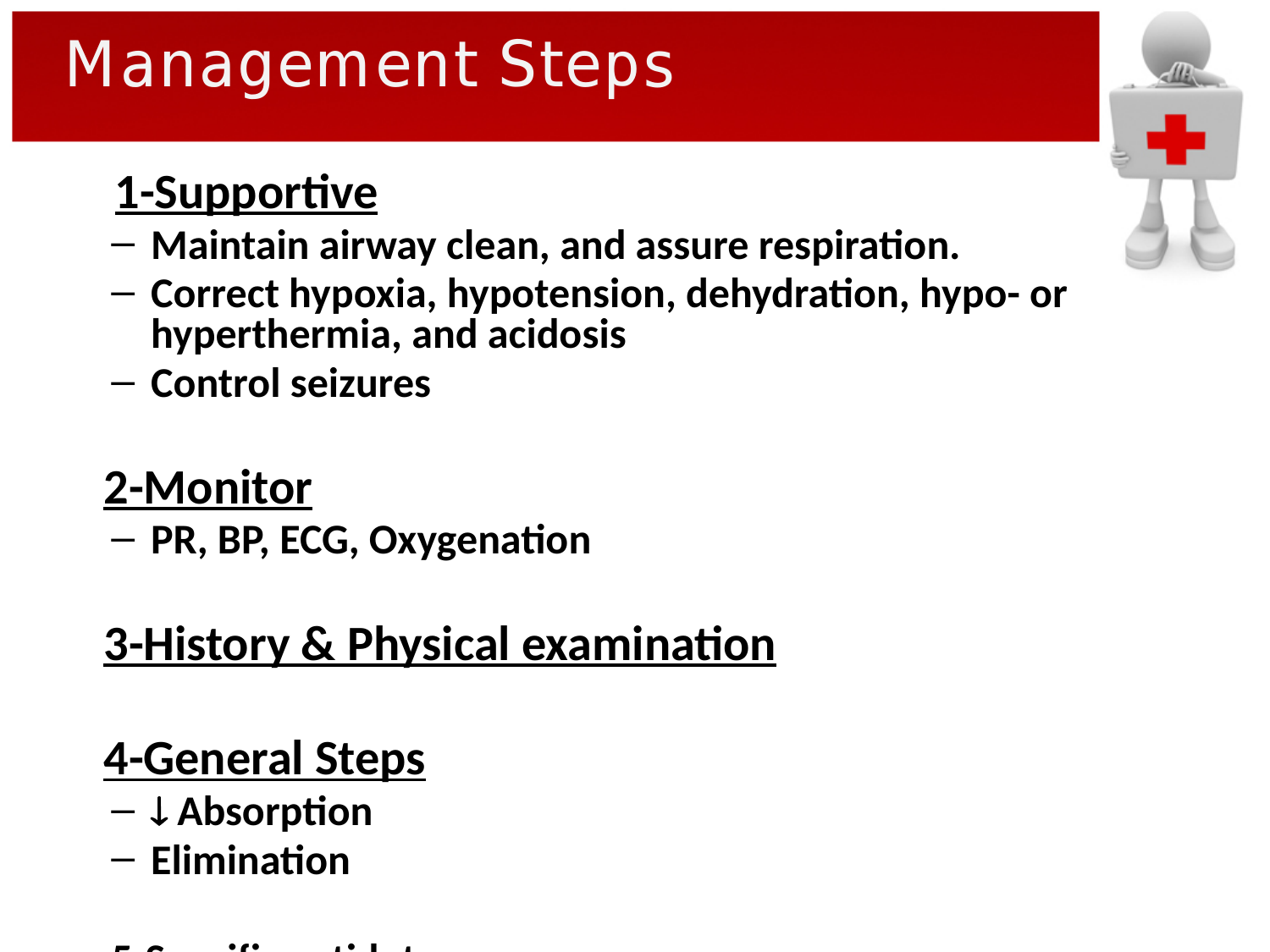

# Management Steps

      1-Supportive
Maintain airway clean, and assure respiration.
Correct hypoxia, hypotension, dehydration, hypo- or hyperthermia, and acidosis
Control seizures

     2-Monitor
PR, BP, ECG, Oxygenation

     3-History & Physical examination

     4-General Steps
↓ Absorption
Elimination

5-Specific antidotes